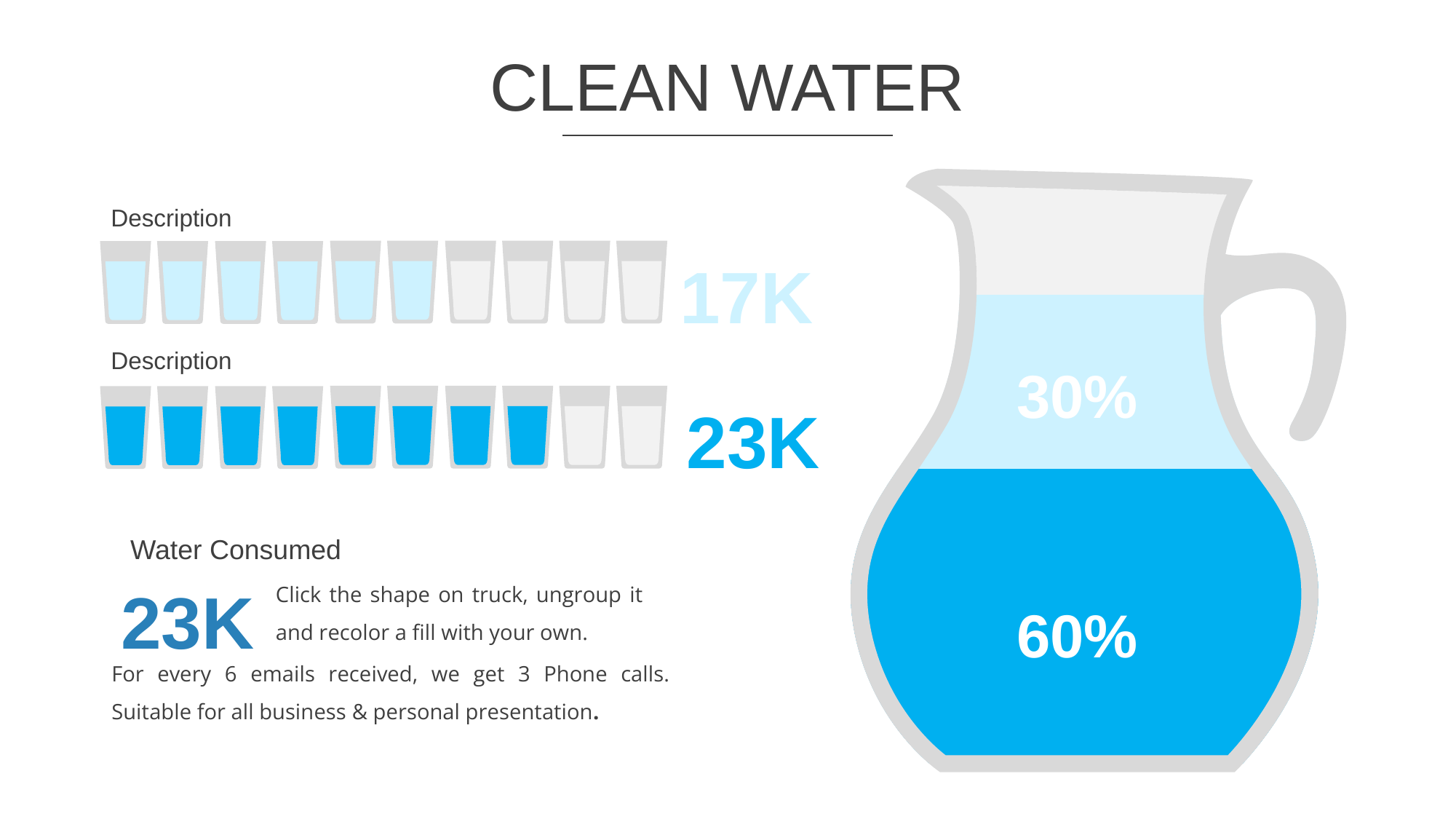

# CLEAN WATER

Description

17K

Description
30%

23K

Water Consumed
Click the shape on truck, ungroup it and recolor a fill with your own.
23K
60%
For every 6 emails received, we get 3 Phone calls. Suitable for all business & personal presentation.